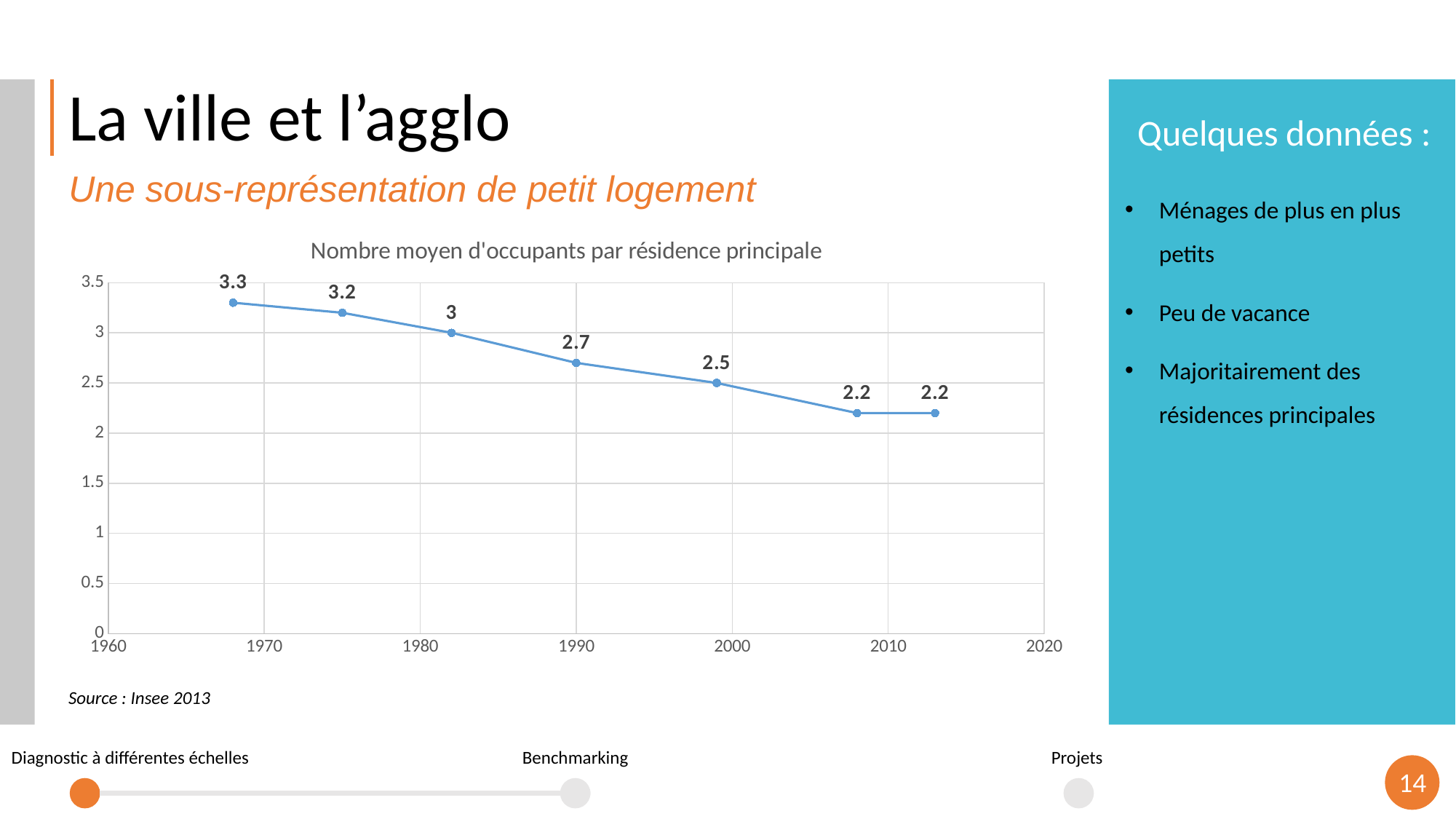

# La ville et l’agglo
Quelques données :
Une sous-représentation de petit logement
Ménages de plus en plus petits
Peu de vacance
Majoritairement des résidences principales

### Chart:

| Category | Nombre moyen d'occupants par résidence principale |
|---|---|
Source : Insee 2013
Projets
Benchmarking
Diagnostic à différentes échelles

14